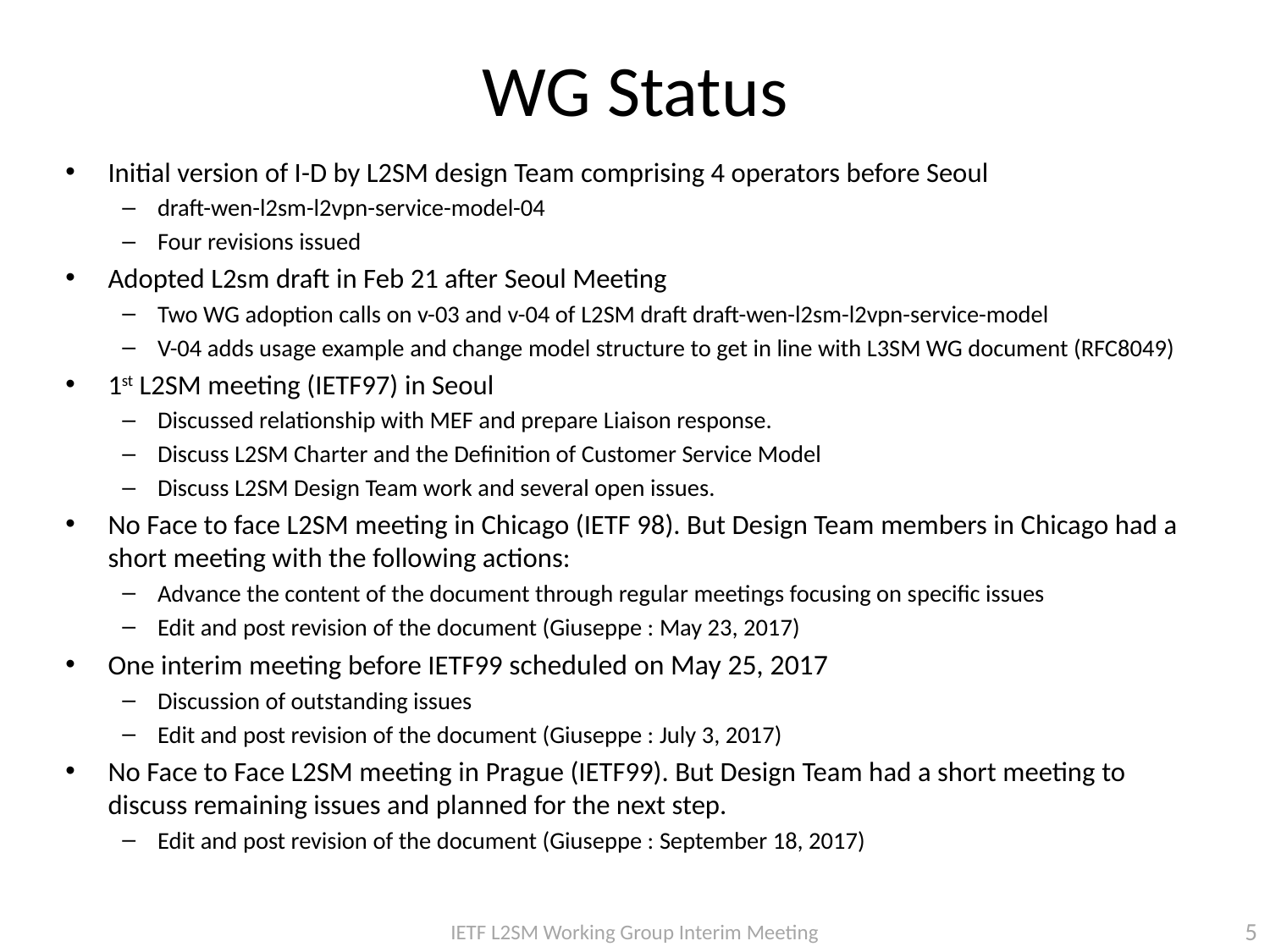

# WG Status
Initial version of I-D by L2SM design Team comprising 4 operators before Seoul
draft-wen-l2sm-l2vpn-service-model-04
Four revisions issued
Adopted L2sm draft in Feb 21 after Seoul Meeting
Two WG adoption calls on v-03 and v-04 of L2SM draft draft-wen-l2sm-l2vpn-service-model
V-04 adds usage example and change model structure to get in line with L3SM WG document (RFC8049)
1st L2SM meeting (IETF97) in Seoul
Discussed relationship with MEF and prepare Liaison response.
Discuss L2SM Charter and the Definition of Customer Service Model
Discuss L2SM Design Team work and several open issues.
No Face to face L2SM meeting in Chicago (IETF 98). But Design Team members in Chicago had a short meeting with the following actions:
Advance the content of the document through regular meetings focusing on specific issues
Edit and post revision of the document (Giuseppe : May 23, 2017)
One interim meeting before IETF99 scheduled on May 25, 2017
Discussion of outstanding issues
Edit and post revision of the document (Giuseppe : July 3, 2017)
No Face to Face L2SM meeting in Prague (IETF99). But Design Team had a short meeting to discuss remaining issues and planned for the next step.
Edit and post revision of the document (Giuseppe : September 18, 2017)